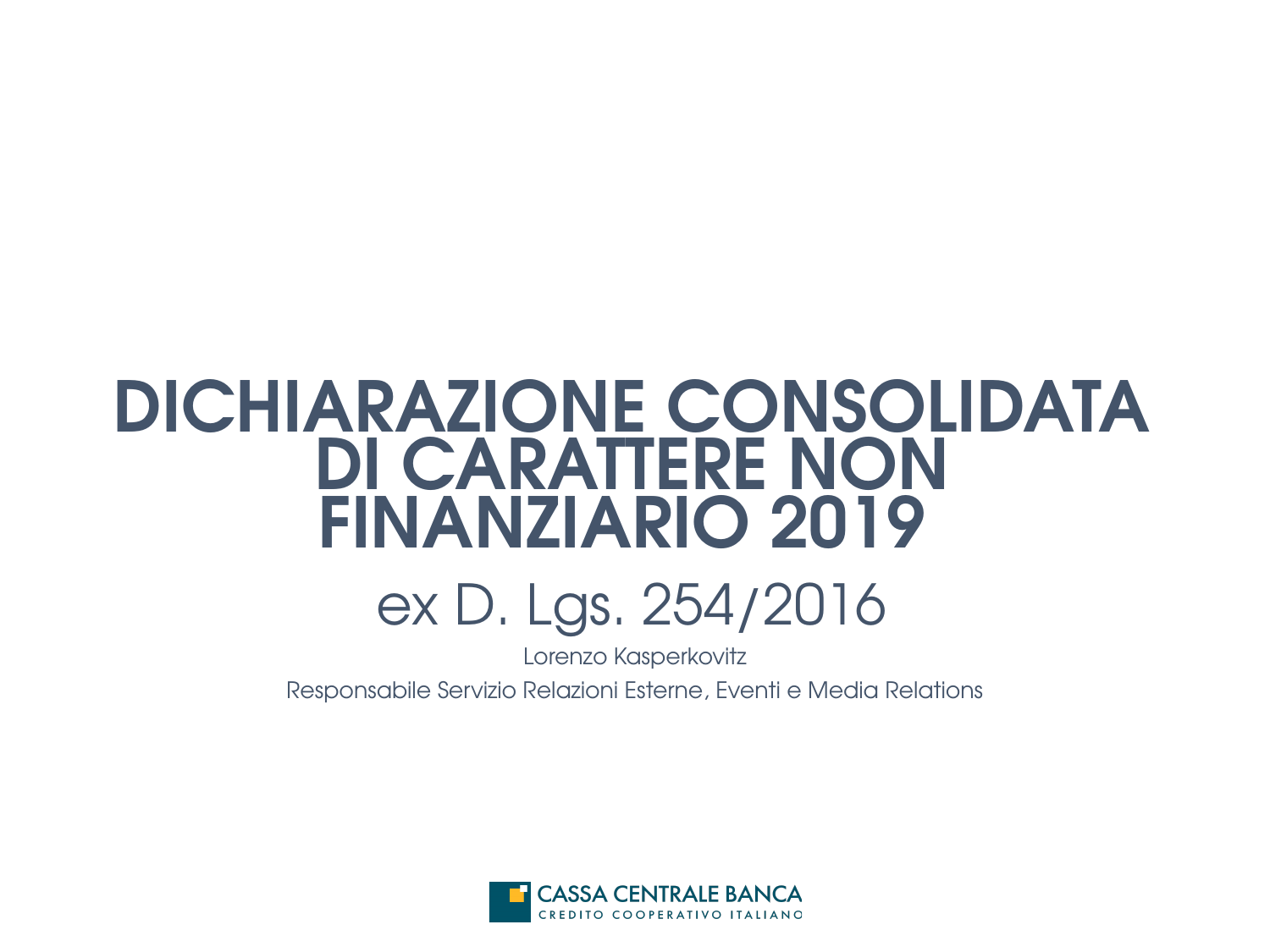

# Dichiarazione Consolidata di carattere Non Finanziario 2019 ex D. Lgs. 254/2016
Lorenzo Kasperkovitz
Responsabile Servizio Relazioni Esterne, Eventi e Media Relations